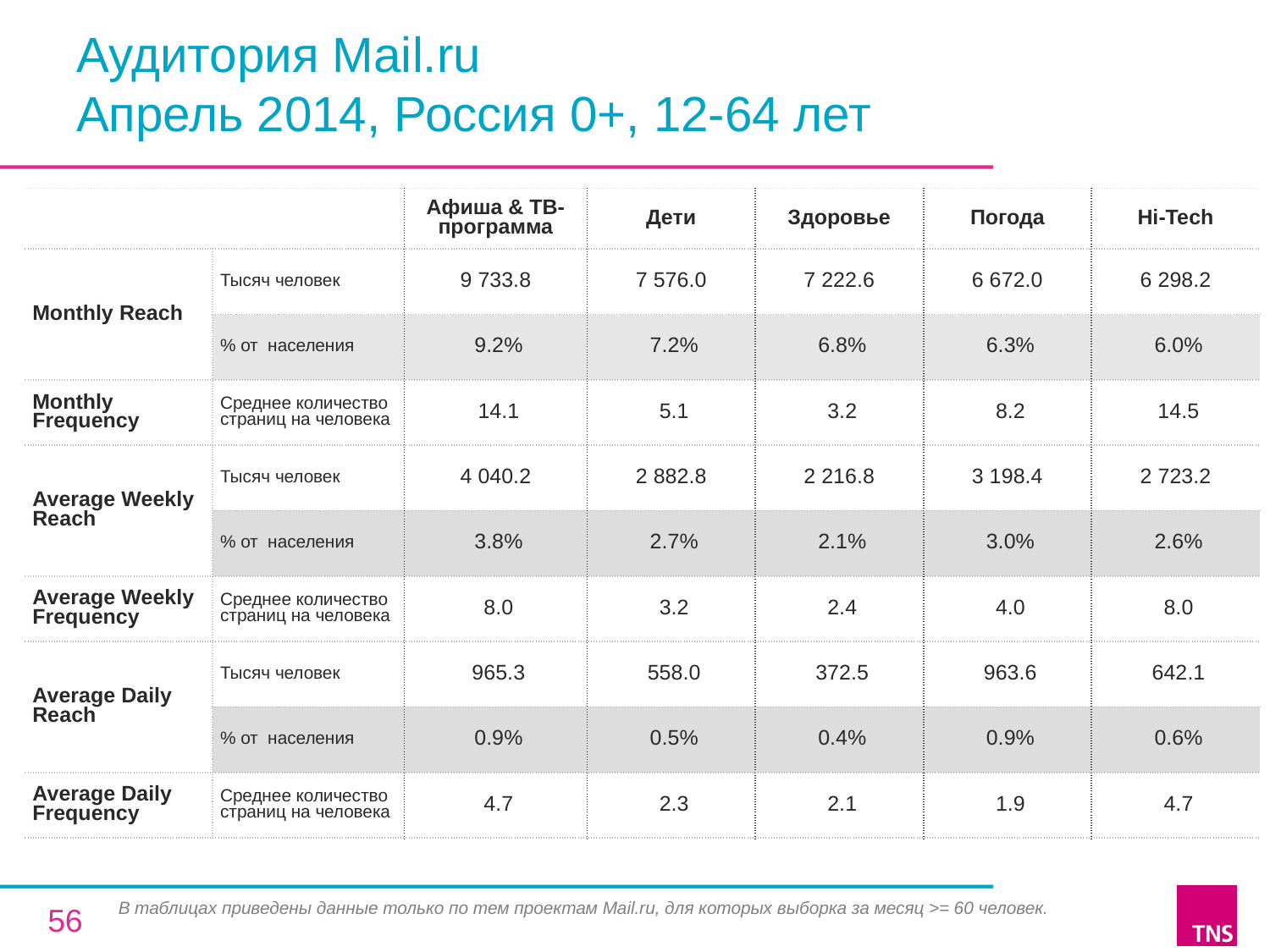

# Аудитория Mail.ru Апрель 2014, Россия 0+, 12-64 лет
|  |  | Афиша & ТВ-программа | Дети | Здоровье | Погода | Hi-Tech |
| --- | --- | --- | --- | --- | --- | --- |
| Monthly Reach | Тысяч человек | 9 733.8 | 7 576.0 | 7 222.6 | 6 672.0 | 6 298.2 |
|  | % от населения | 9.2% | 7.2% | 6.8% | 6.3% | 6.0% |
| Monthly Frequency | Среднее количество страниц на человека | 14.1 | 5.1 | 3.2 | 8.2 | 14.5 |
| Average Weekly Reach | Тысяч человек | 4 040.2 | 2 882.8 | 2 216.8 | 3 198.4 | 2 723.2 |
|  | % от населения | 3.8% | 2.7% | 2.1% | 3.0% | 2.6% |
| Average Weekly Frequency | Среднее количество страниц на человека | 8.0 | 3.2 | 2.4 | 4.0 | 8.0 |
| Average Daily Reach | Тысяч человек | 965.3 | 558.0 | 372.5 | 963.6 | 642.1 |
|  | % от населения | 0.9% | 0.5% | 0.4% | 0.9% | 0.6% |
| Average Daily Frequency | Среднее количество страниц на человека | 4.7 | 2.3 | 2.1 | 1.9 | 4.7 |
В таблицах приведены данные только по тем проектам Mail.ru, для которых выборка за месяц >= 60 человек.
56